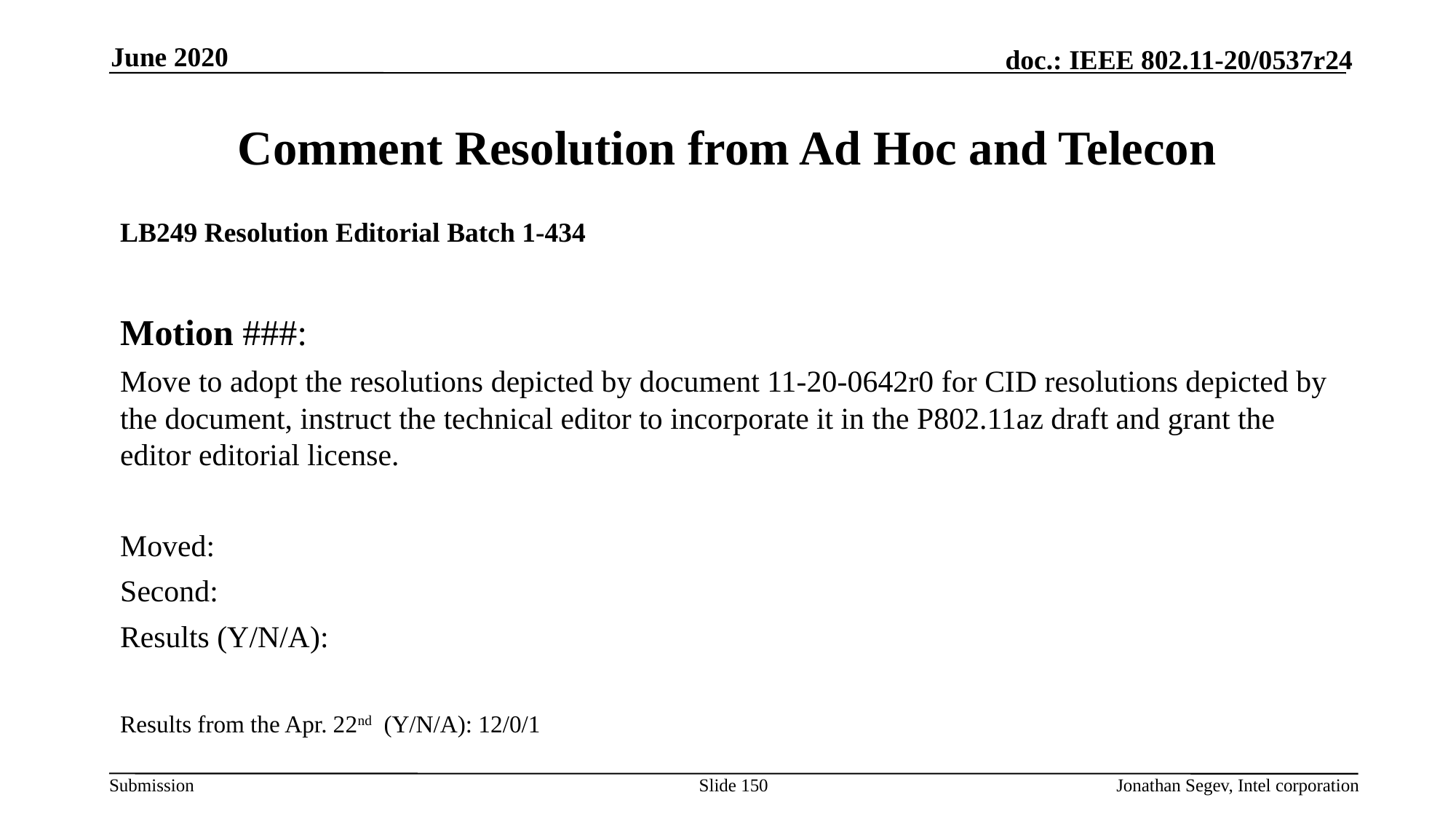

June 2020
# Comment Resolution from Ad Hoc and Telecon
LB249 Resolution Editorial Batch 1-434

Motion ###:
Move to adopt the resolutions depicted by document 11-20-0642r0 for CID resolutions depicted by the document, instruct the technical editor to incorporate it in the P802.11az draft and grant the editor editorial license.

Moved:
Second:
Results (Y/N/A):

Results from the Apr. 22nd  (Y/N/A): 12/0/1

Slide 150
Jonathan Segev, Intel corporation